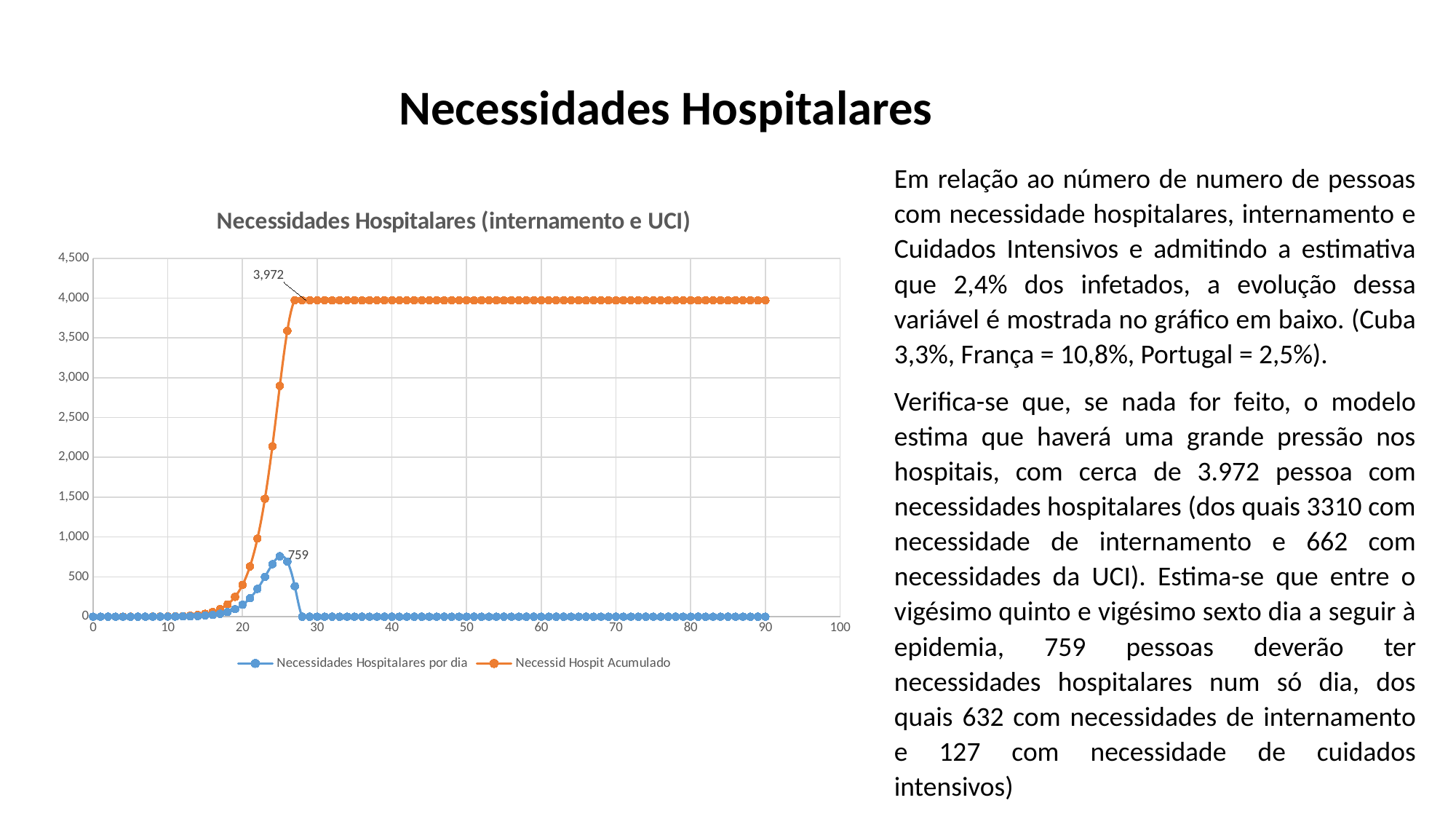

Necessidades Hospitalares
Em relação ao número de numero de pessoas com necessidade hospitalares, internamento e Cuidados Intensivos e admitindo a estimativa que 2,4% dos infetados, a evolução dessa variável é mostrada no gráfico em baixo. (Cuba 3,3%, França = 10,8%, Portugal = 2,5%).
Verifica-se que, se nada for feito, o modelo estima que haverá uma grande pressão nos hospitais, com cerca de 3.972 pessoa com necessidades hospitalares (dos quais 3310 com necessidade de internamento e 662 com necessidades da UCI). Estima-se que entre o vigésimo quinto e vigésimo sexto dia a seguir à epidemia, 759 pessoas deverão ter necessidades hospitalares num só dia, dos quais 632 com necessidades de internamento e 127 com necessidade de cuidados intensivos)

### Chart: Necessidades Hospitalares (internamento e UCI)

| Category |  |  |
|---|---|---|